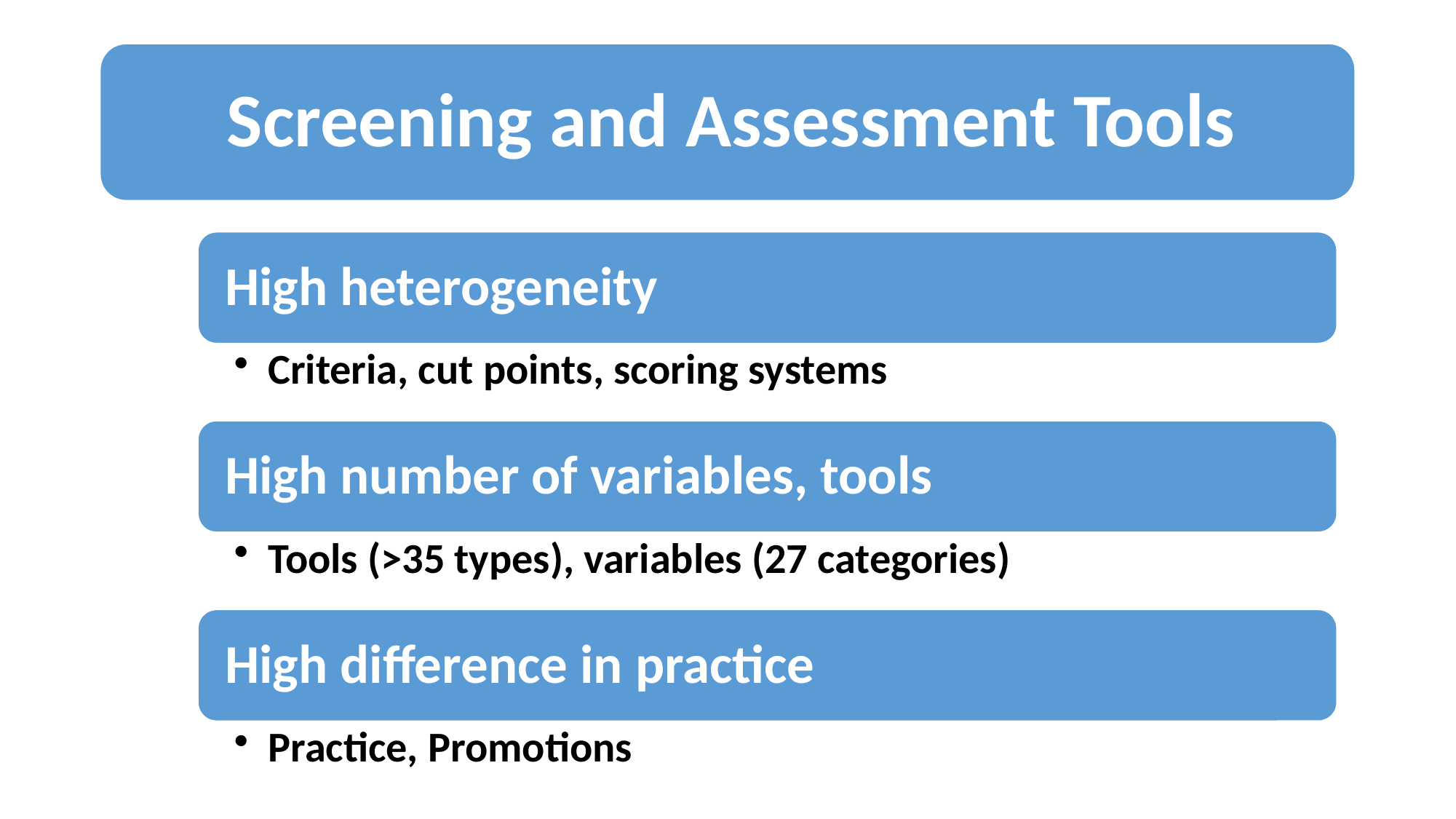

Screening and Assessment Tools
High heterogeneity
Criteria, cut points, scoring systems
High number of variables, tools
Tools (>35 types), variables (27 categories)
High difference in practice
Practice, Promotions